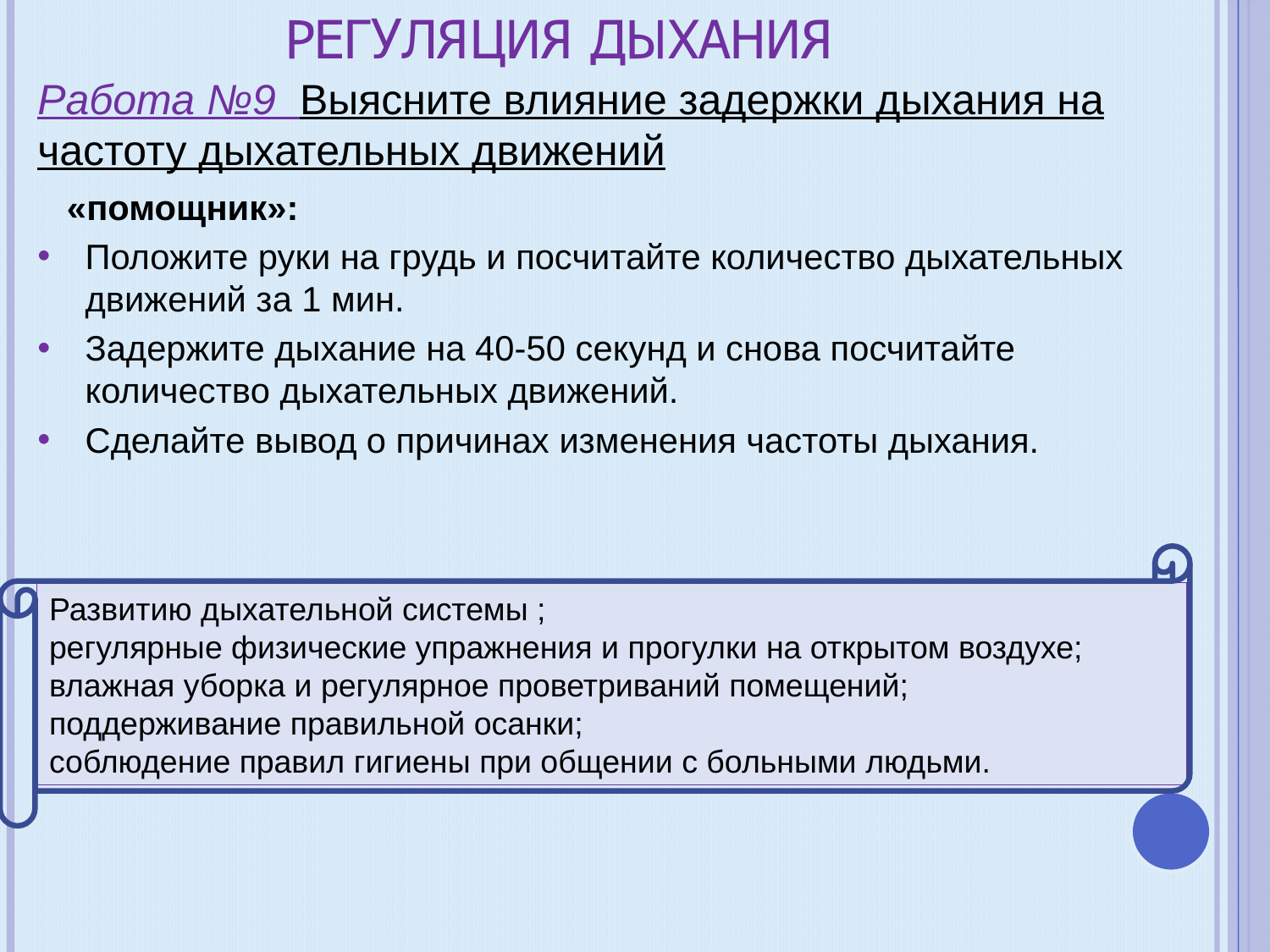

# РЕГУЛЯЦИЯ ДЫХАНИЯ
Работа №9  Выясните влияние задержки дыхания на частоту дыхательных движений
   «помощник»:
Положите руки на грудь и посчитайте количество дыхательных движений за 1 мин.
Задержите дыхание на 40-50 секунд и снова посчитайте количество дыхательных движений.
Сделайте вывод о причинах изменения частоты дыхания.

Развитию дыхательной системы ;
регулярные физические упражнения и прогулки на открытом воздухе;
влажная уборка и регулярное проветриваний помещений;
поддерживание правильной осанки;
соблюдение правил гигиены при общении с больными людьми.